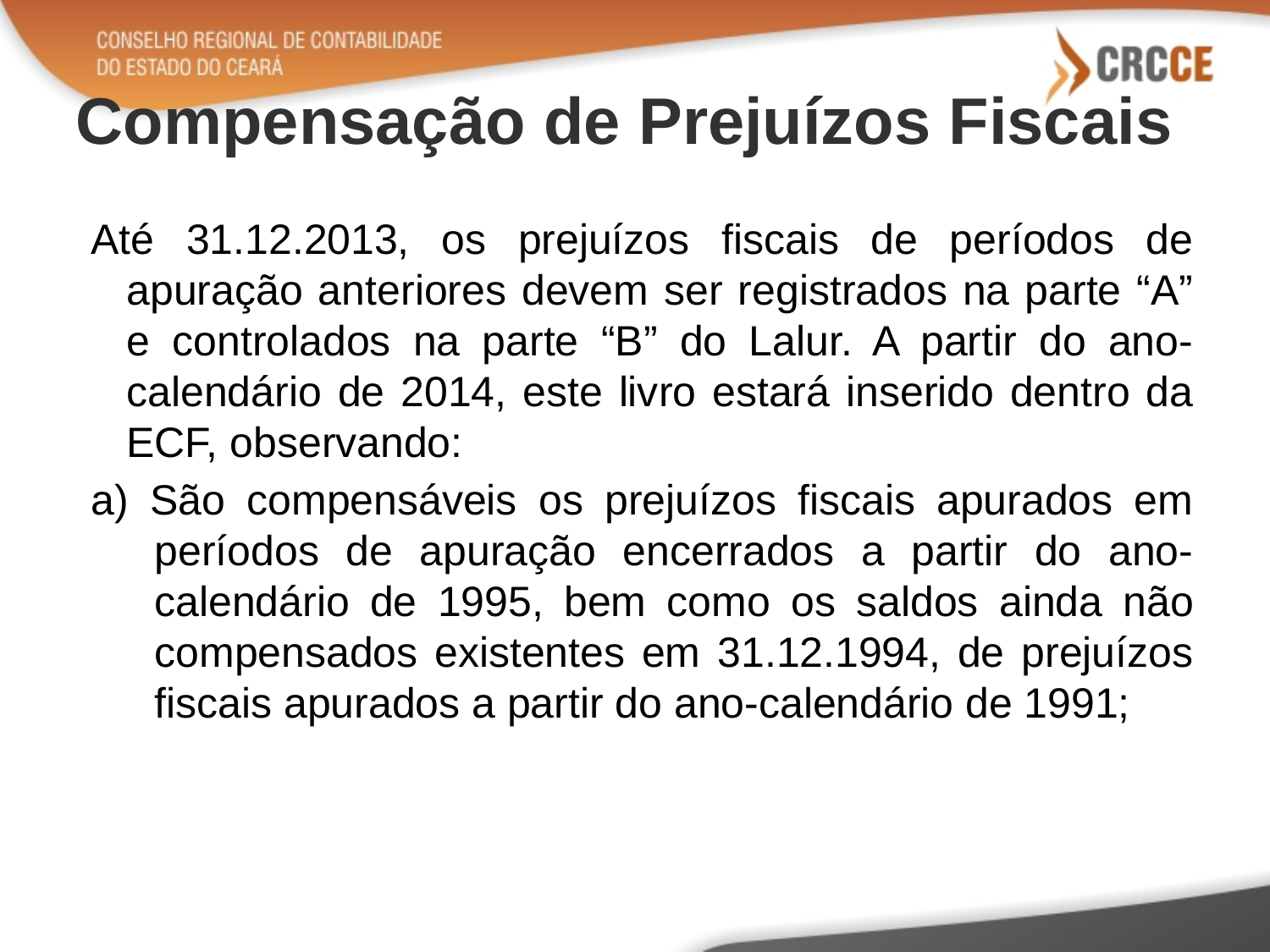

# Compensação de Prejuízos Fiscais
Até 31.12.2013, os prejuízos fiscais de períodos de apuração anteriores devem ser registrados na parte “A” e controlados na parte “B” do Lalur. A partir do ano-calendário de 2014, este livro estará inserido dentro da ECF, observando:
a) São compensáveis os prejuízos fiscais apurados em períodos de apuração encerrados a partir do ano-calendário de 1995, bem como os saldos ainda não compensados existentes em 31.12.1994, de prejuízos fiscais apurados a partir do ano-calendário de 1991;